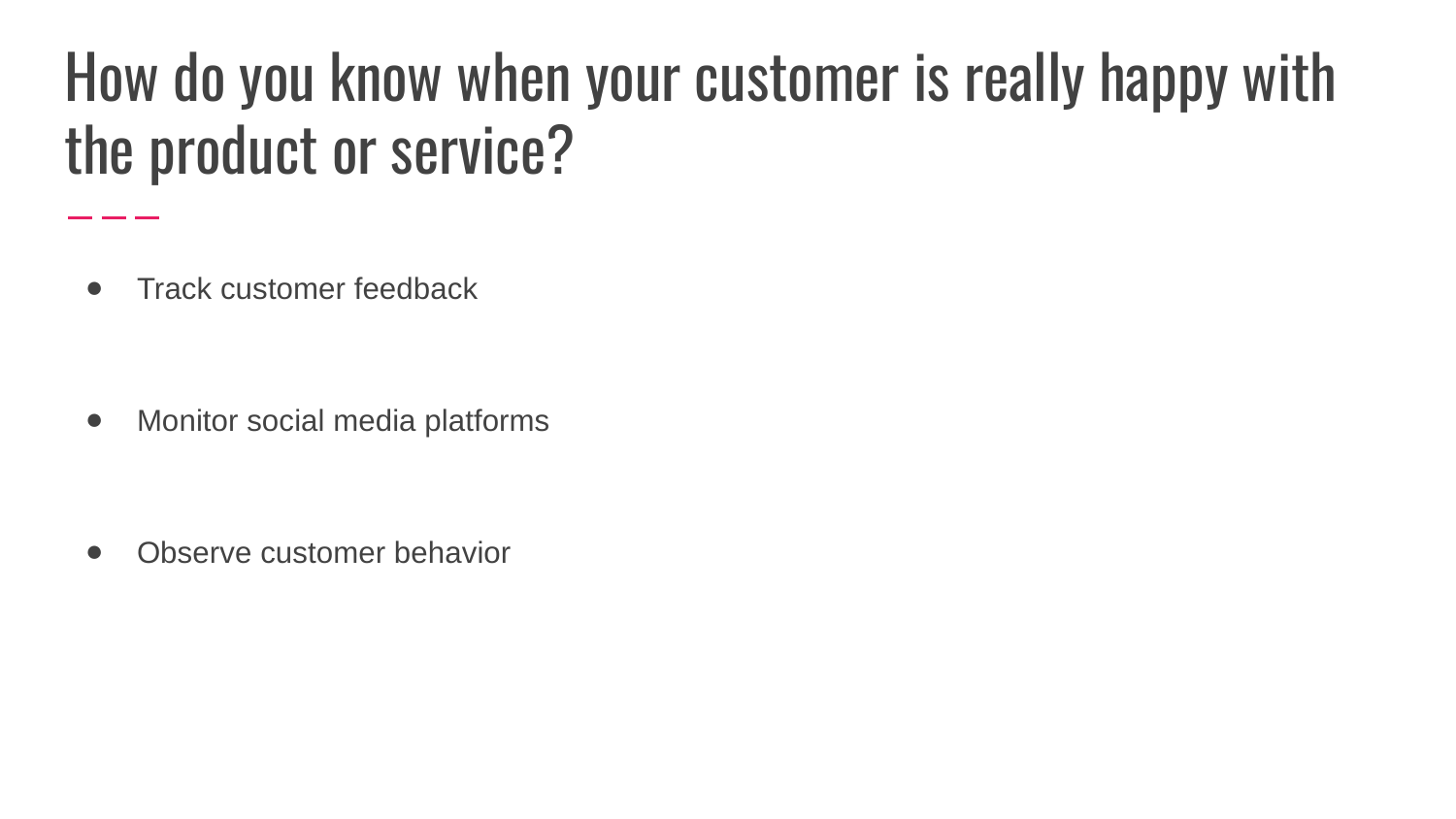

# How do you know when your customer is really happy with the product or service?
Track customer feedback

Monitor social media platforms

Observe customer behavior